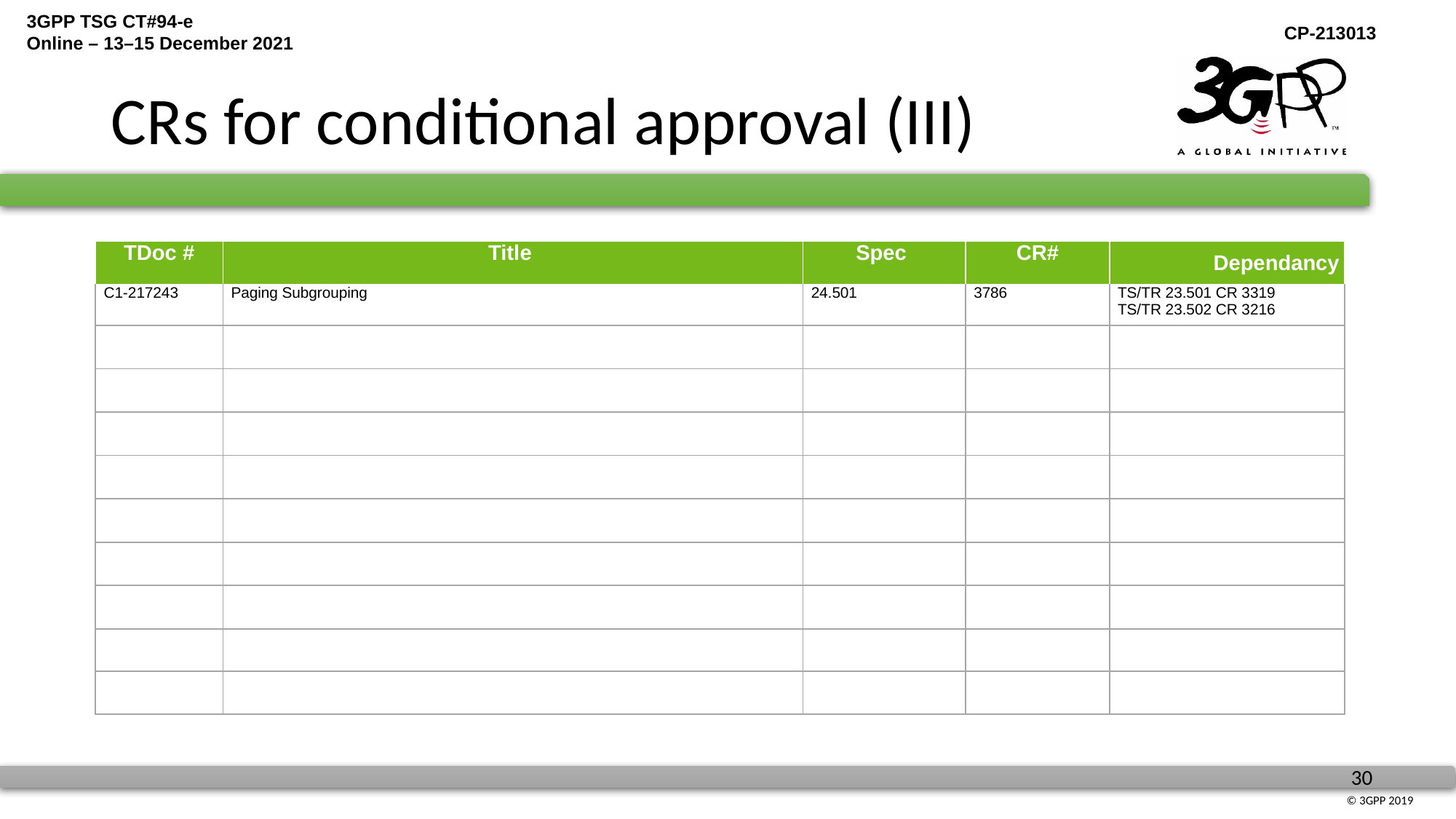

# CRs for conditional approval (III)
| TDoc # | Title | Spec | CR# | Dependancy |
| --- | --- | --- | --- | --- |
| C1-217243 | Paging Subgrouping | 24.501 | 3786 | TS/TR 23.501 CR 3319 TS/TR 23.502 CR 3216 |
|  |  |  |  |  |
|  |  |  |  |  |
|  |  |  |  |  |
|  |  |  |  |  |
|  |  |  |  |  |
|  |  |  |  |  |
|  |  |  |  |  |
|  |  |  |  |  |
|  |  |  |  |  |